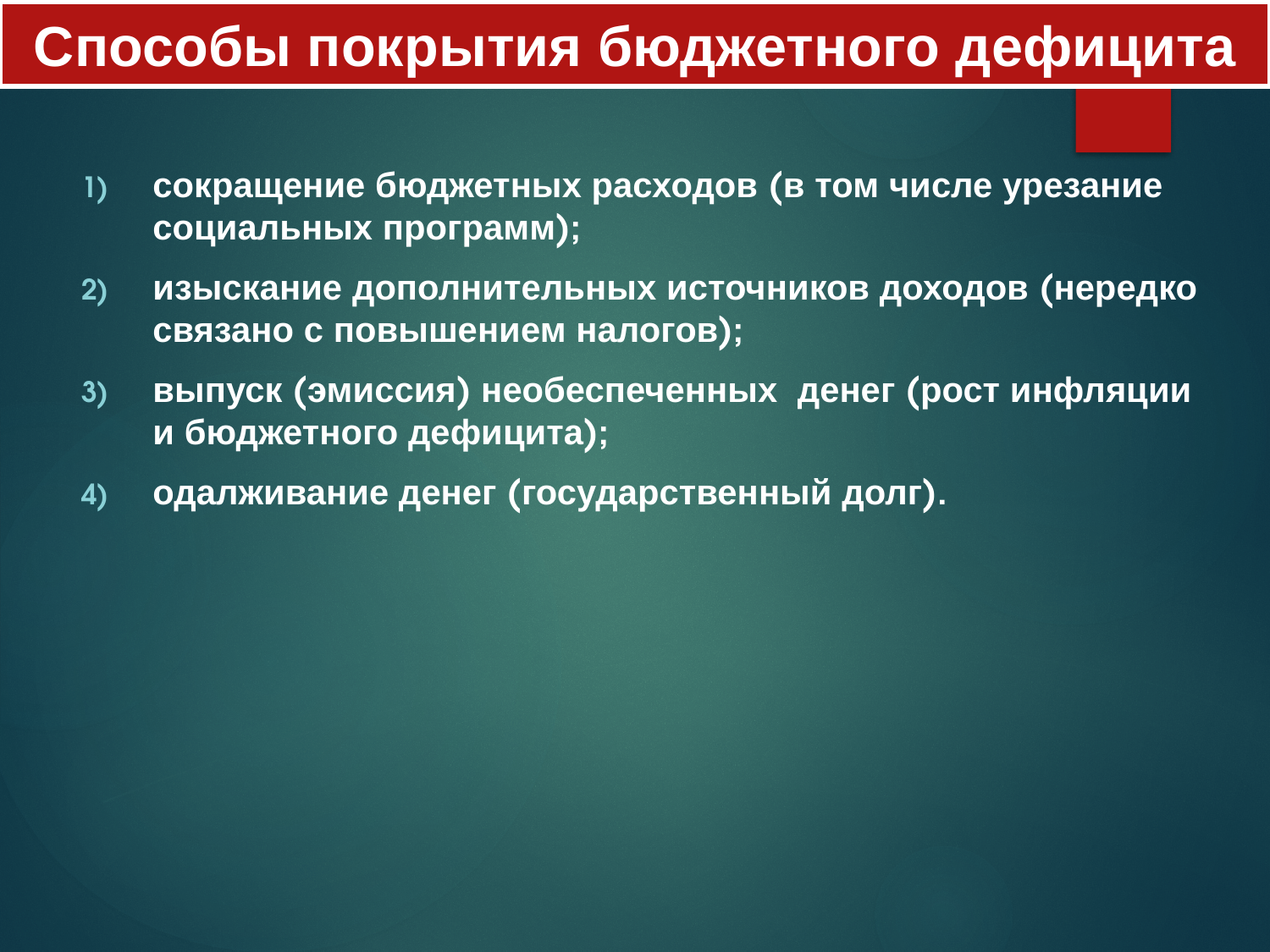

Способы покрытия бюджетного дефицита
сокращение бюджетных расходов (в том числе урезание социальных программ);
изыскание дополнительных источников доходов (нередко связано с повышением налогов);
выпуск (эмиссия) необеспеченных  денег (рост инфляции и бюджетного дефицита);
одалживание денег (государственный долг).